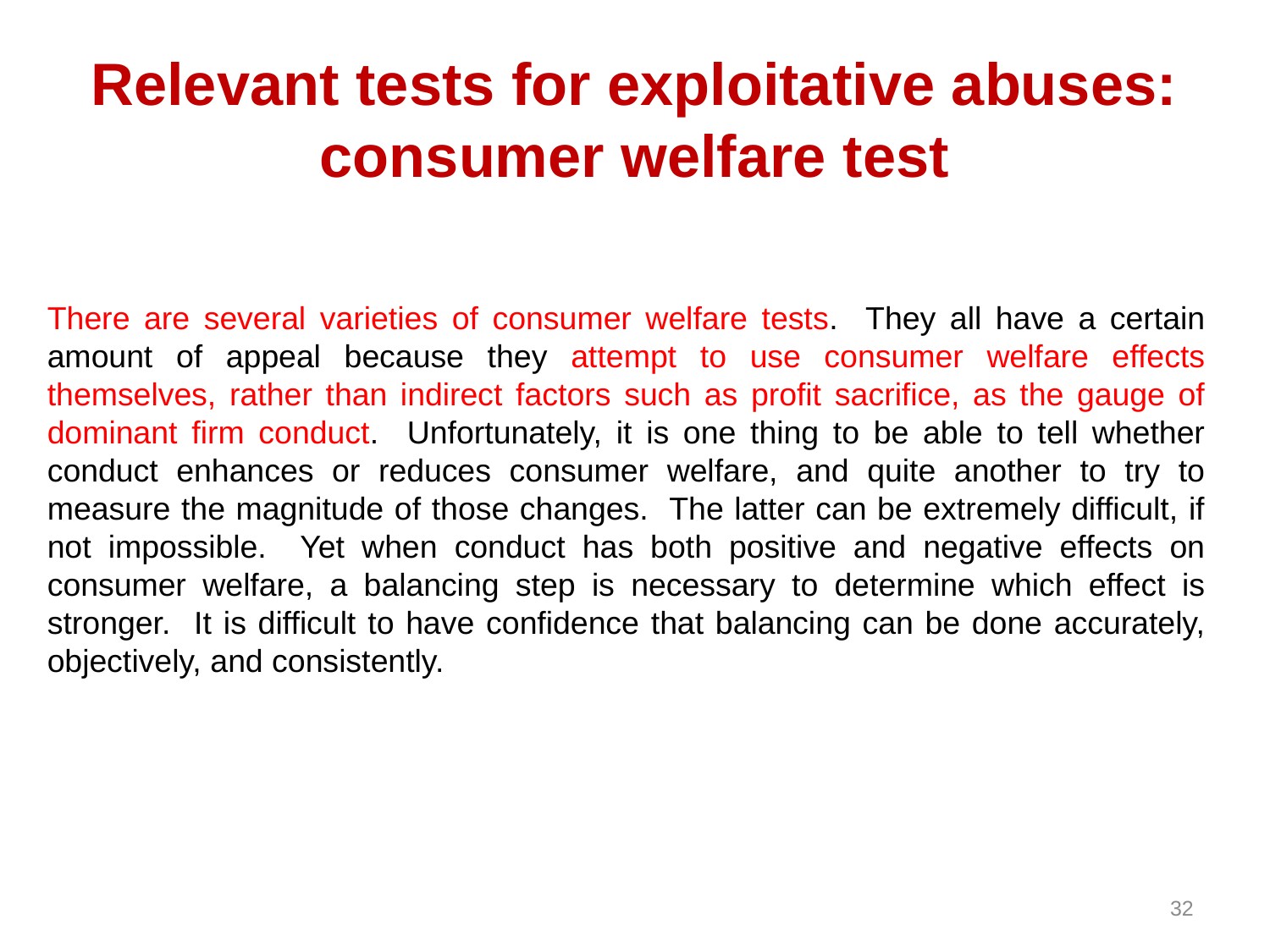

# Relevant tests for exploitative abuses: consumer welfare test
There are several varieties of consumer welfare tests.  They all have a certain amount of appeal because they attempt to use consumer welfare effects themselves, rather than indirect factors such as profit sacrifice, as the gauge of dominant firm conduct.  Unfortunately, it is one thing to be able to tell whether conduct enhances or reduces consumer welfare, and quite another to try to measure the magnitude of those changes.  The latter can be extremely difficult, if not impossible.  Yet when conduct has both positive and negative effects on consumer welfare, a balancing step is necessary to determine which effect is stronger.  It is difficult to have confidence that balancing can be done accurately, objectively, and consistently.

32